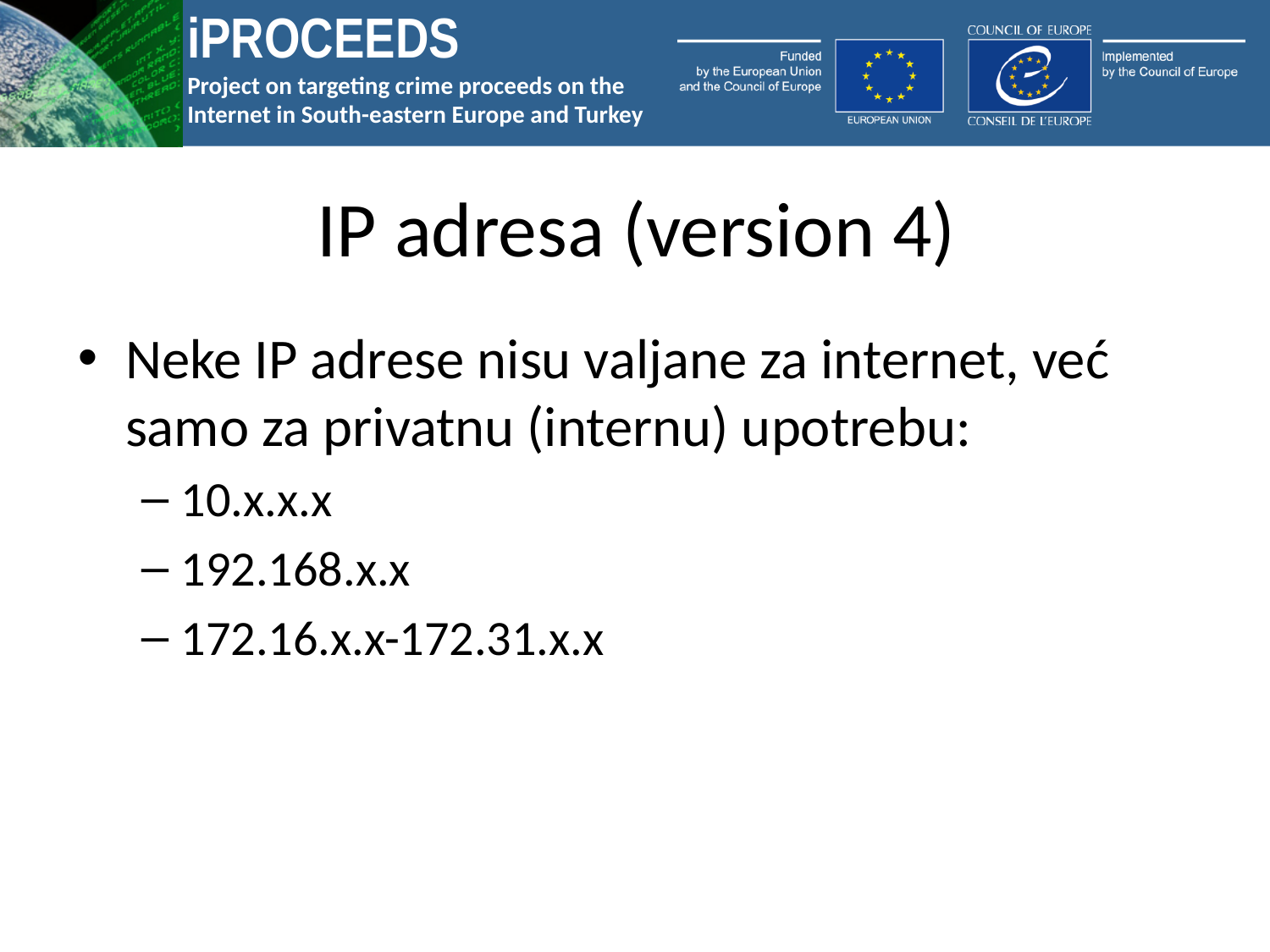

# IP adresa (version 4)
Neke IP adrese nisu valjane za internet, već samo za privatnu (internu) upotrebu:
10.x.x.x
192.168.x.x
172.16.x.x-172.31.x.x